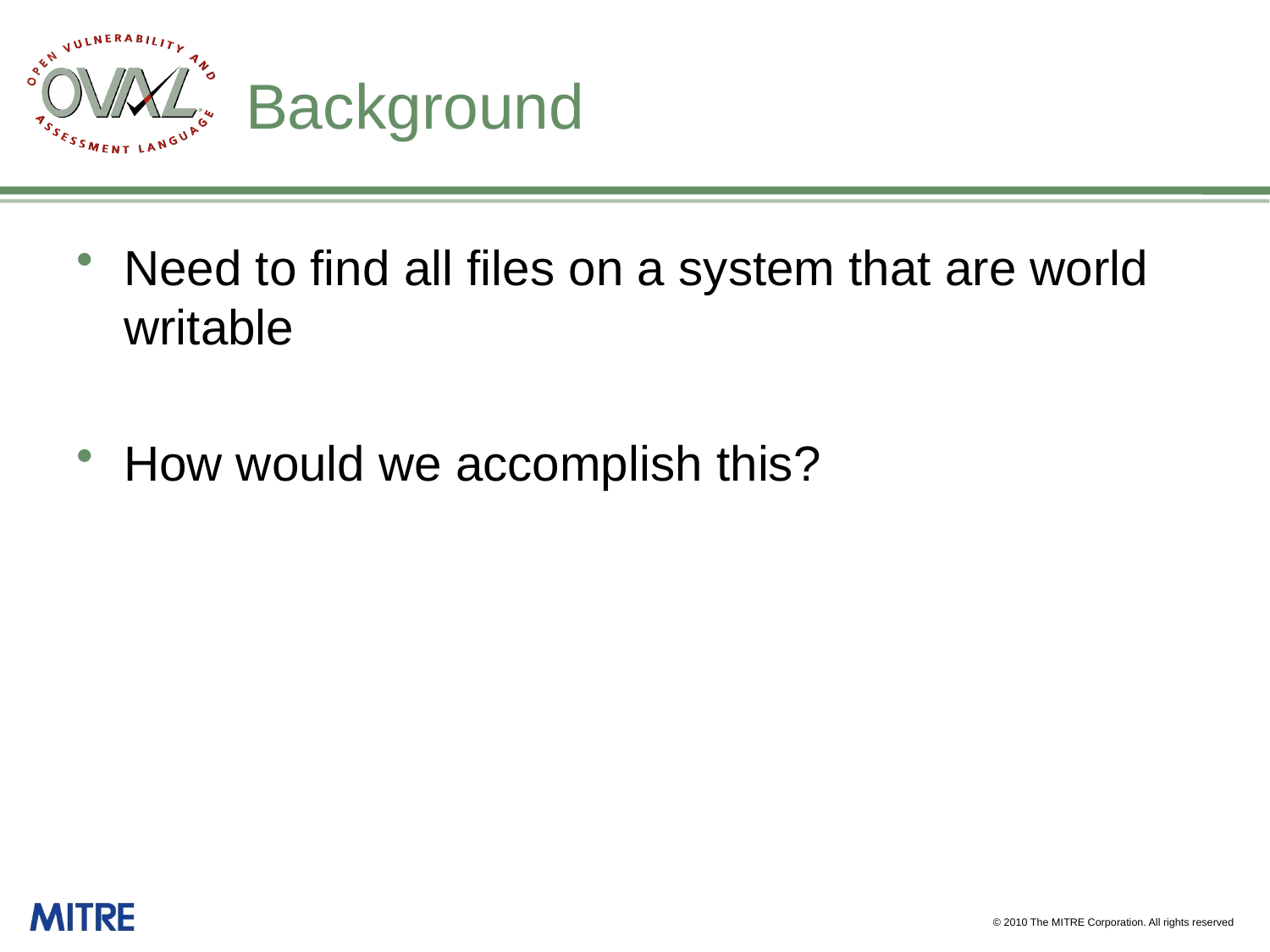

# Background
Need to find all files on a system that are world writable

How would we accomplish this?